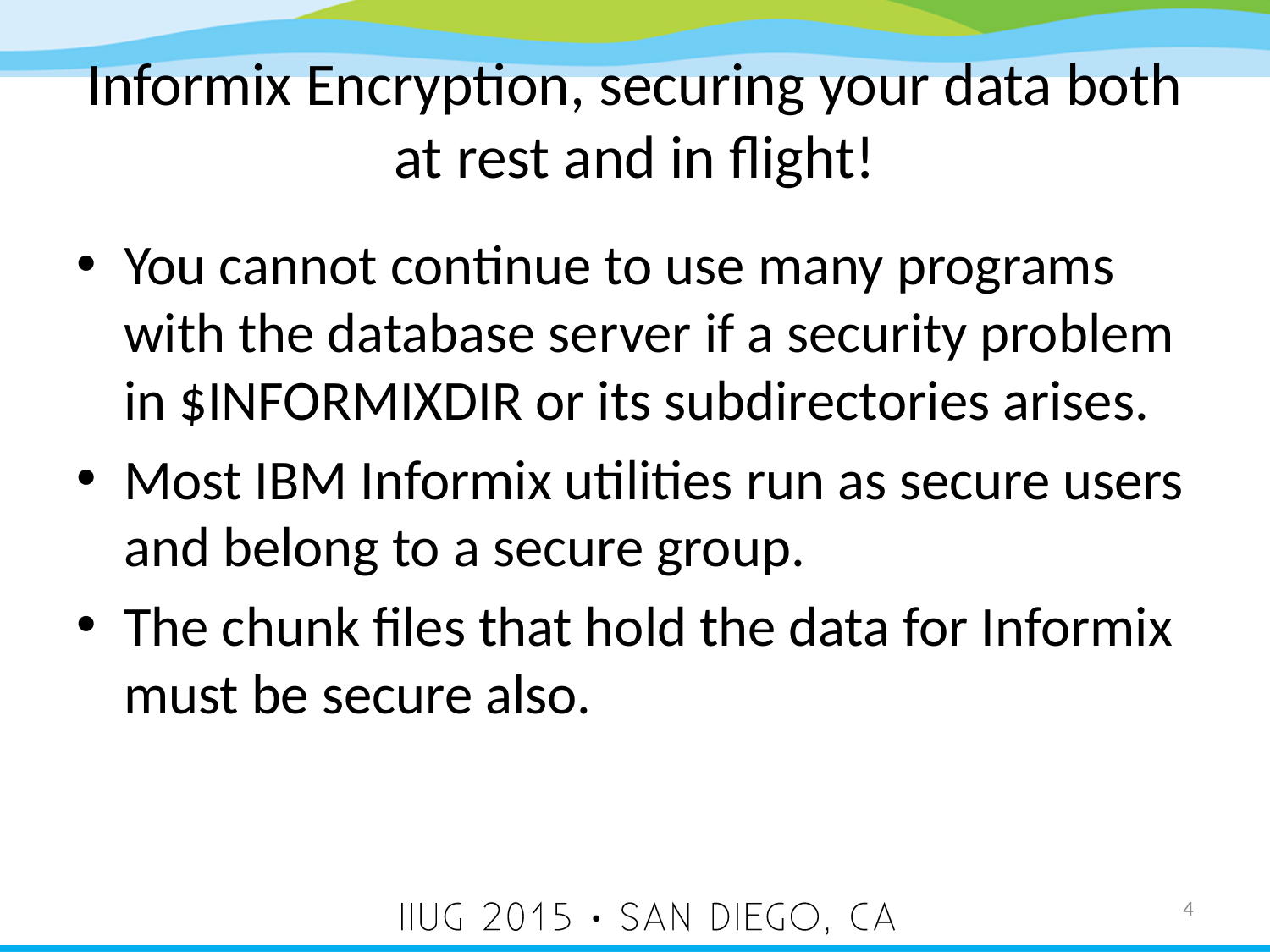

# Informix Encryption, securing your data both at rest and in flight!
You cannot continue to use many programs with the database server if a security problem in $INFORMIXDIR or its subdirectories arises.
Most IBM Informix utilities run as secure users and belong to a secure group.
The chunk files that hold the data for Informix must be secure also.

4